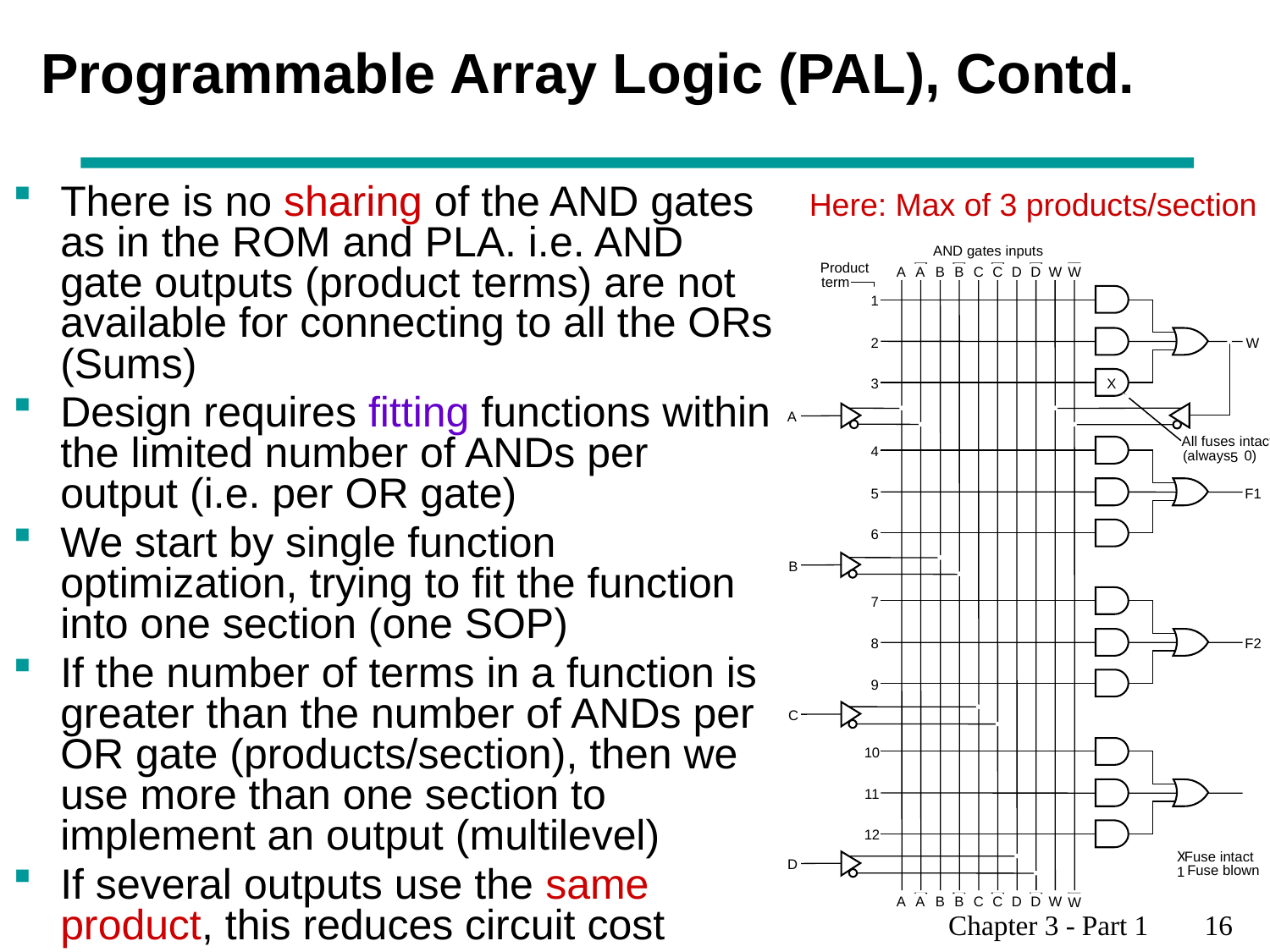

# Programmable Array Logic (PAL), Contd.
There is no sharing of the AND gates as in the ROM and PLA. i.e. AND gate outputs (product terms) are not available for connecting to all the ORs (Sums)
Design requires fitting functions within the limited number of ANDs per output (i.e. per OR gate)
We start by single function optimization, trying to fit the function into one section (one SOP)
If the number of terms in a function is greater than the number of ANDs per OR gate (products/section), then we use more than one section to implement an output (multilevel)
If several outputs use the same product, this reduces circuit cost
Here: Max of 3 products/section
AND gates inputs
Product
A

A
B

B
C

C
D

D
W

W
term

1

2
W

3
X

A

All fuses intact

4
(always
 0)
5

5
F1

6

B

7

8
F2

9

C

10

11

12
Fuse intact
X

D

Fuse blown

1

A
A
B
B
C
C
D
D
W

W
Chapter 3 - Part 1        16